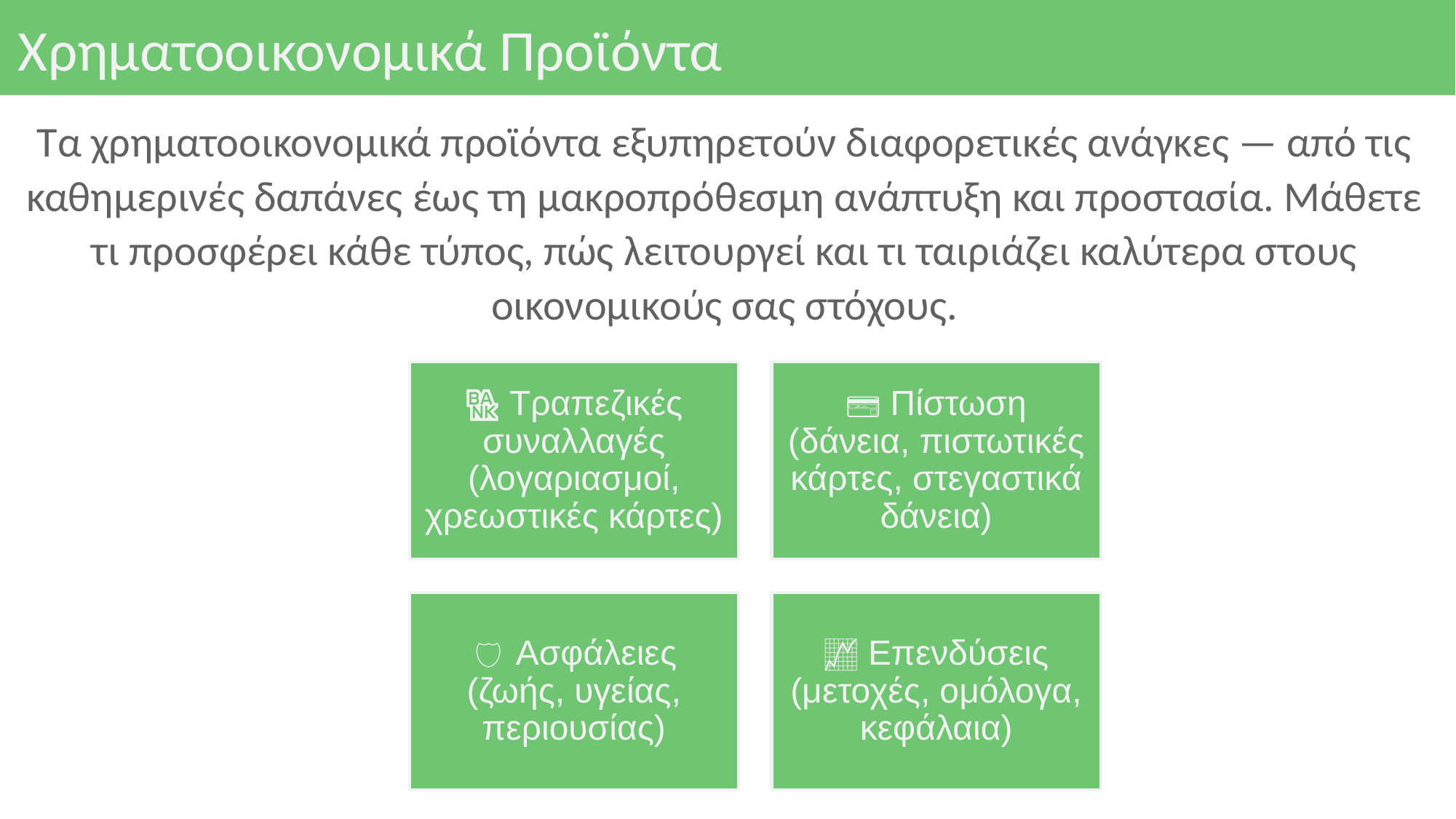

# Χρηματοοικονομικά Προϊόντα
Τα χρηματοοικονομικά προϊόντα εξυπηρετούν διαφορετικές ανάγκες — από τις καθημερινές δαπάνες έως τη μακροπρόθεσμη ανάπτυξη και προστασία. Μάθετε τι προσφέρει κάθε τύπος, πώς λειτουργεί και τι ταιριάζει καλύτερα στους οικονομικούς σας στόχους.
🏦 Τραπεζικές συναλλαγές (λογαριασμοί, χρεωστικές κάρτες)
💳 Πίστωση (δάνεια, πιστωτικές κάρτες, στεγαστικά δάνεια)
🛡️ Ασφάλειες (ζωής, υγείας, περιουσίας)
📈 Επενδύσεις (μετοχές, ομόλογα, κεφάλαια)